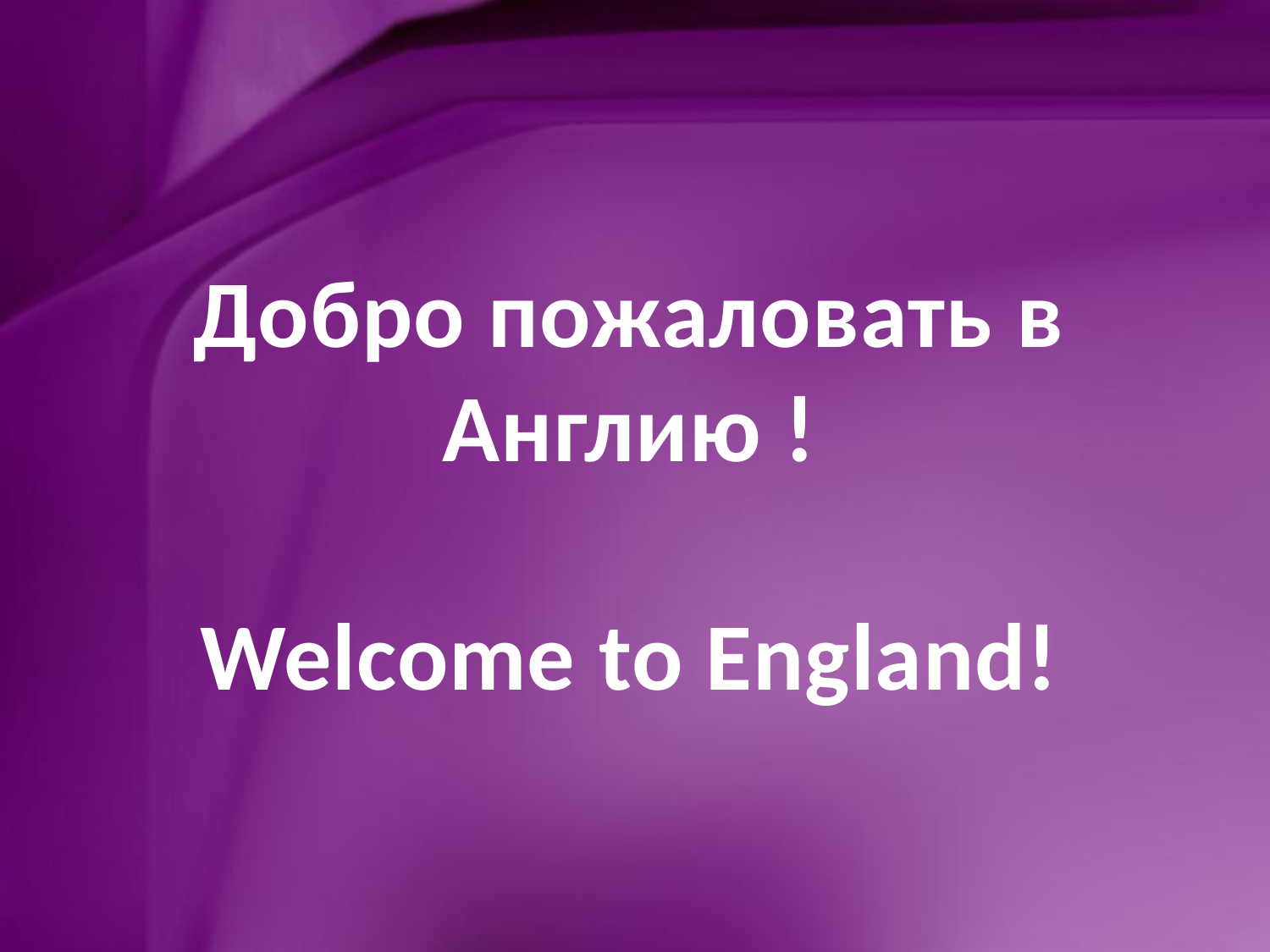

# Добро пожаловать в Англию ! Welcome to England!